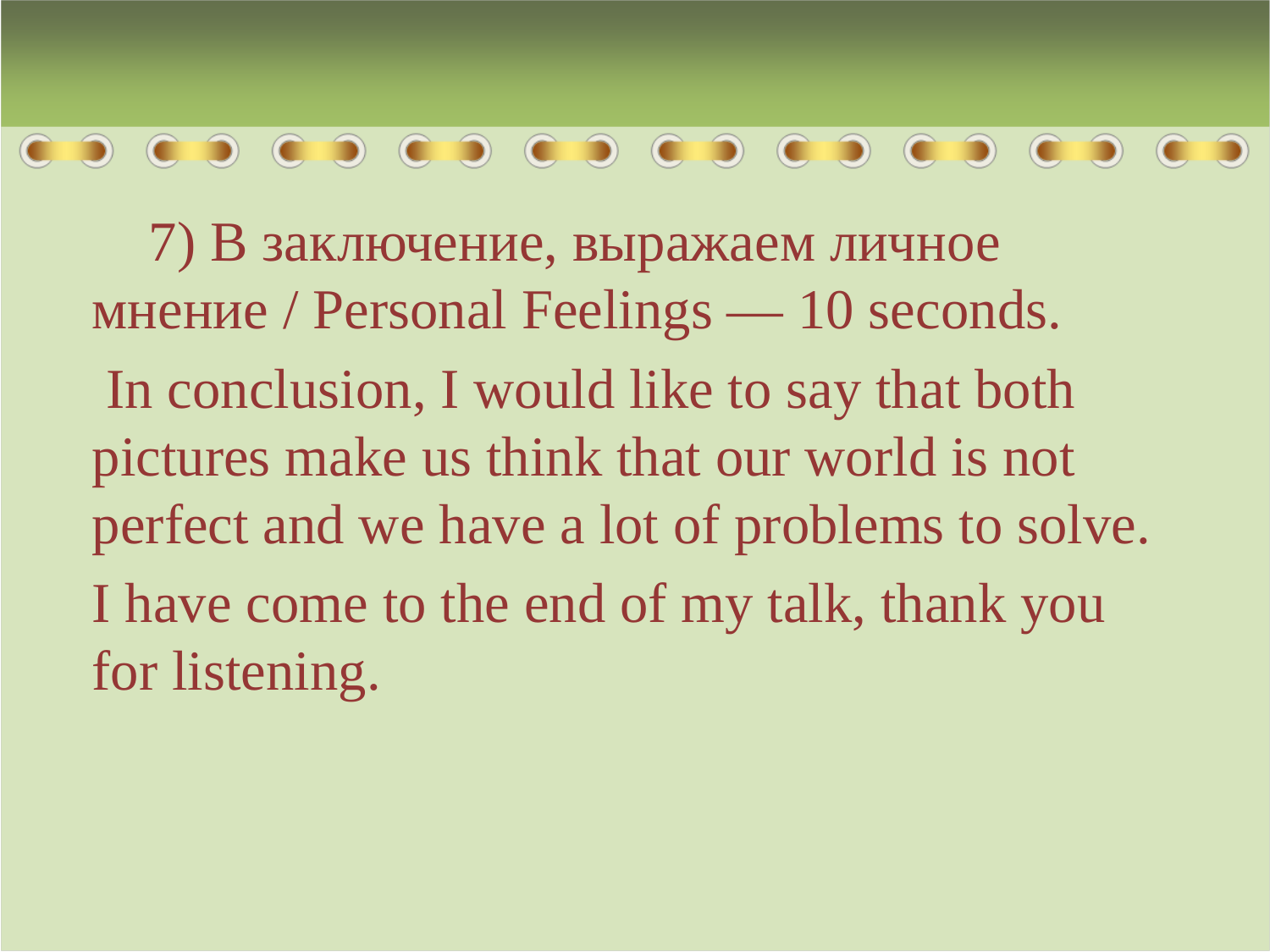

7) В заключение, выражаем личное мнение / Personal Feelings — 10 seconds.
 In conclusion, I would like to say that both pictures make us think that our world is not perfect and we have a lot of problems to solve.
I have come to the end of my talk, thank you for listening.